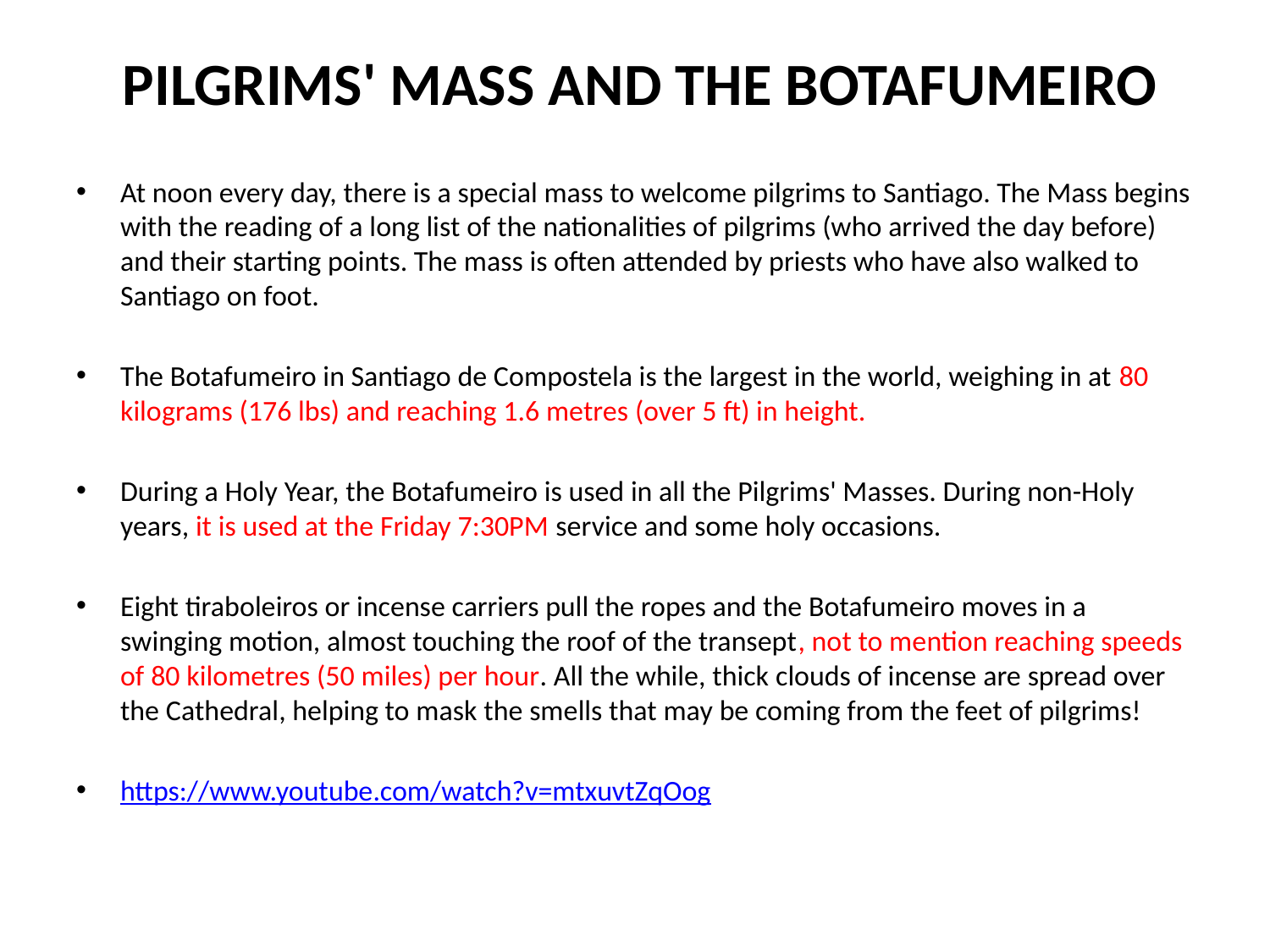

# PILGRIMS' MASS AND THE BOTAFUMEIRO

At noon every day, there is a special mass to welcome pilgrims to Santiago. The Mass begins with the reading of a long list of the nationalities of pilgrims (who arrived the day before) and their starting points. The mass is often attended by priests who have also walked to Santiago on foot.

The Botafumeiro in Santiago de Compostela is the largest in the world, weighing in at 80 kilograms (176 lbs) and reaching 1.6 metres (over 5 ft) in height.

During a Holy Year, the Botafumeiro is used in all the Pilgrims' Masses. During non-Holy years, it is used at the Friday 7:30PM service and some holy occasions.

Eight tiraboleiros or incense carriers pull the ropes and the Botafumeiro moves in a swinging motion, almost touching the roof of the transept, not to mention reaching speeds of 80 kilometres (50 miles) per hour. All the while, thick clouds of incense are spread over the Cathedral, helping to mask the smells that may be coming from the feet of pilgrims!

https://www.youtube.com/watch?v=mtxuvtZqOog